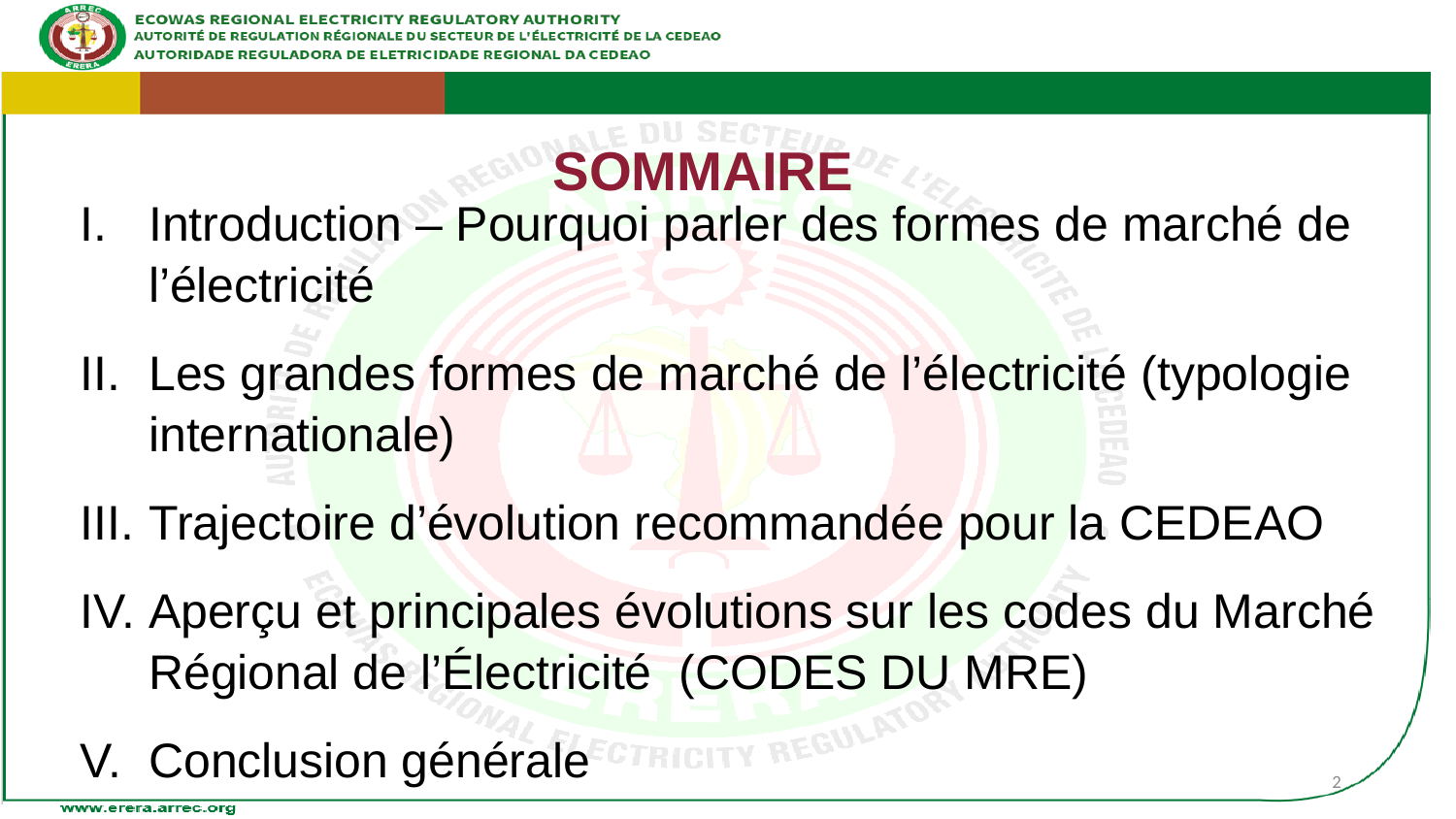

SOMMAIRE
Introduction – Pourquoi parler des formes de marché de l’électricité
Les grandes formes de marché de l’électricité (typologie internationale)
Trajectoire d’évolution recommandée pour la CEDEAO
Aperçu et principales évolutions sur les codes du Marché Régional de l’Électricité  (CODES DU MRE)
Conclusion générale
2